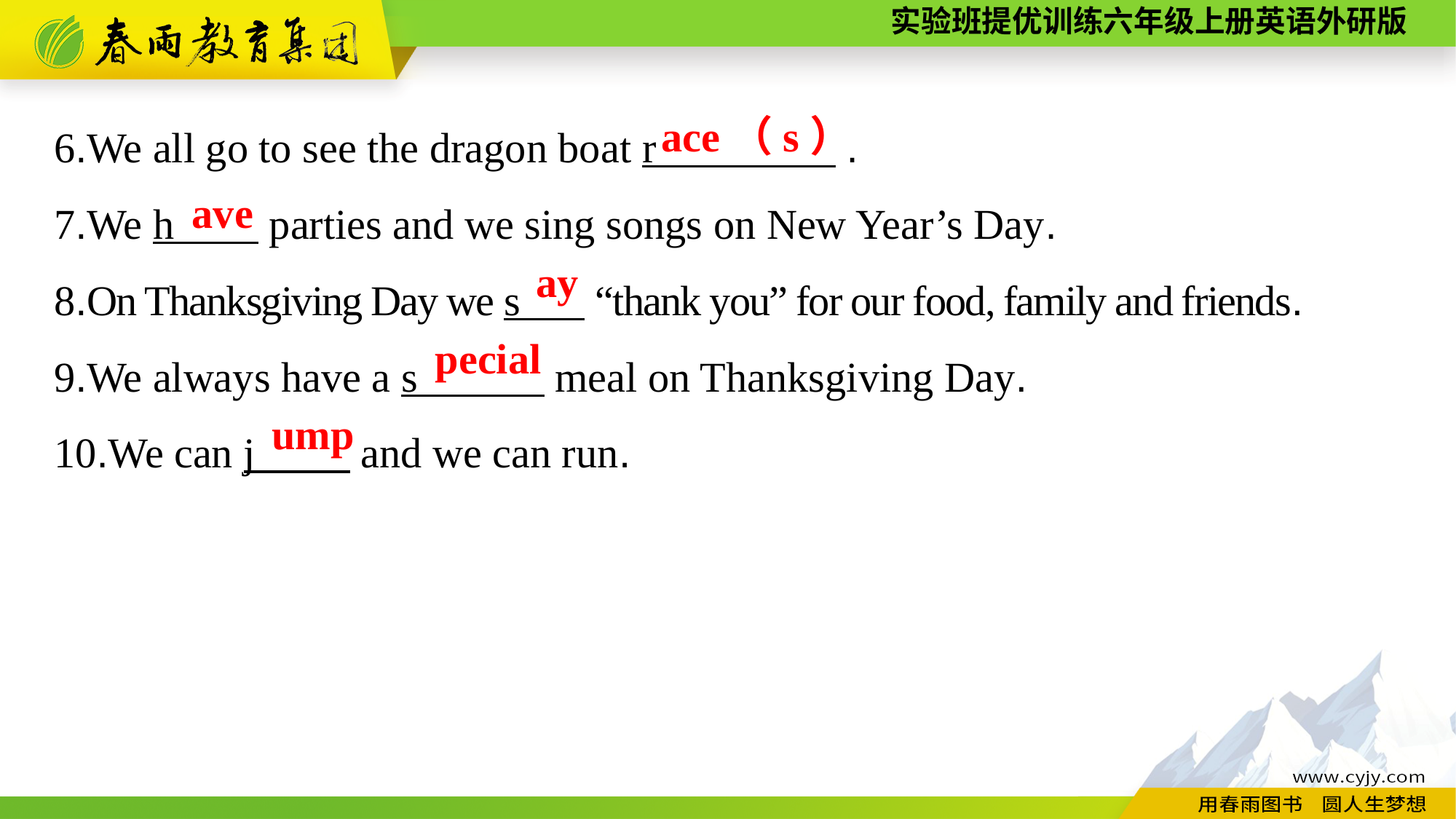

6.We all go to see the dragon boat r                  .
7.We h         parties and we sing songs on New Year’s Day.
8.On Thanksgiving Day we s        “thank you” for our food, family and friends.
9.We always have a s             meal on Thanksgiving Day.
10.We can j          and we can run.
ace（s）
ave
ay
pecial
ump